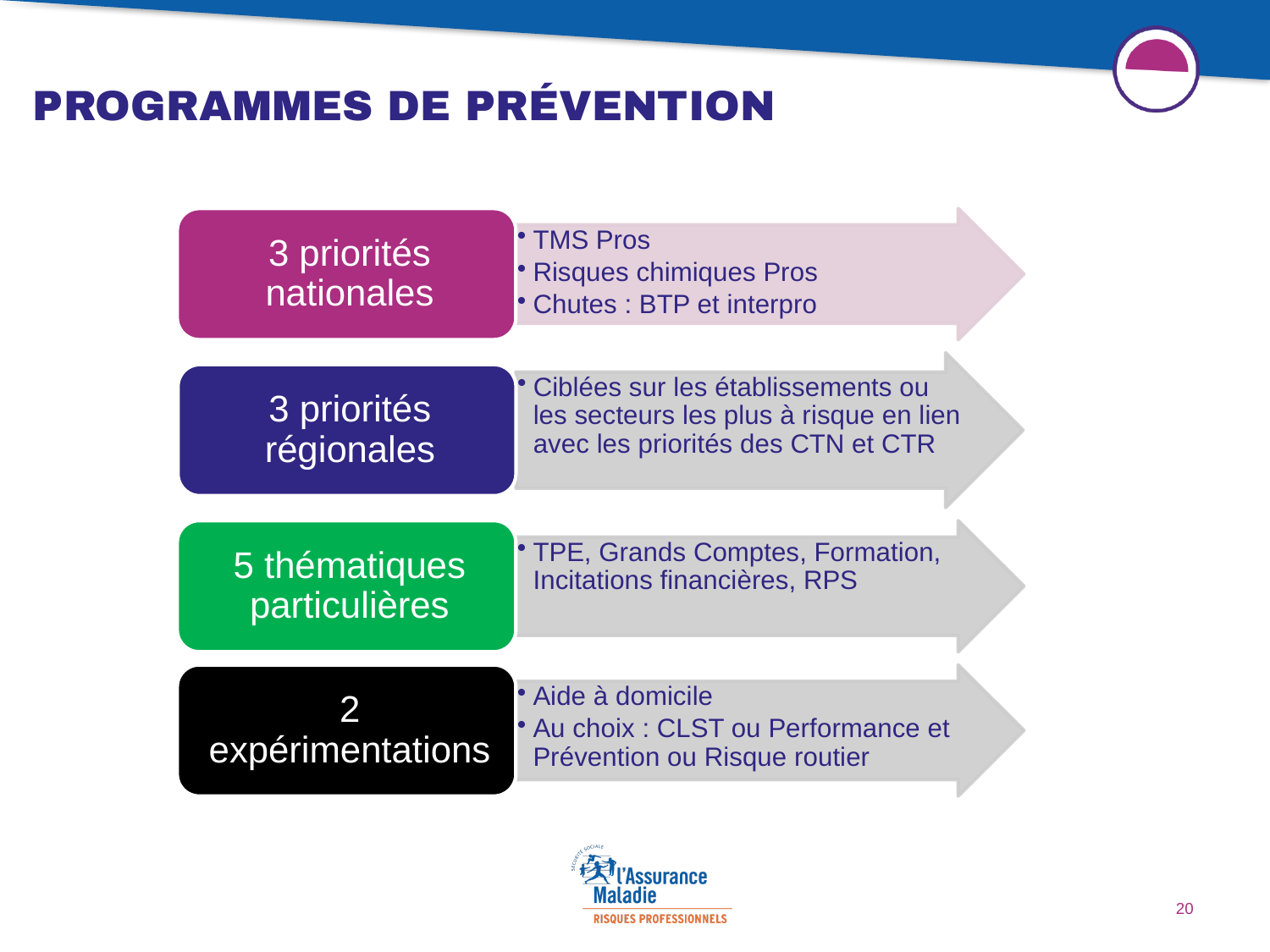

# programmes DE prévention
TMS Pros
Risques chimiques Pros
Chutes : BTP et interpro
3 priorités nationales
Ciblées sur les établissements ou les secteurs les plus à risque en lien avec les priorités des CTN et CTR
3 priorités régionales
TPE, Grands Comptes, Formation, Incitations financières, RPS
5 thématiques particulières
Aide à domicile
Au choix : CLST ou Performance et Prévention ou Risque routier
2 expérimentations
20